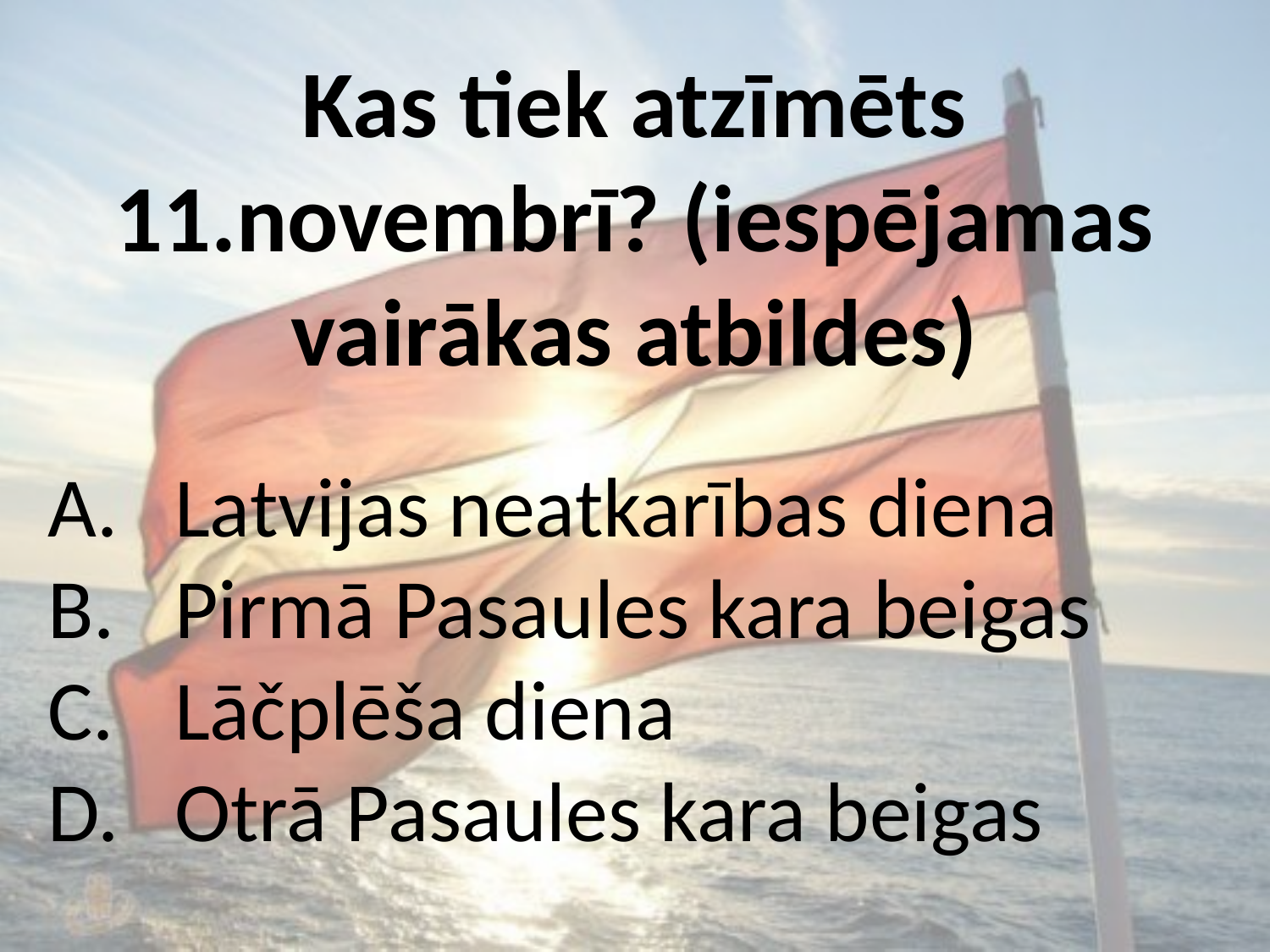

Kas tiek atzīmēts 11.novembrī? (iespējamas vairākas atbildes)
Latvijas neatkarības diena
Pirmā Pasaules kara beigas
Lāčplēša diena
Otrā Pasaules kara beigas